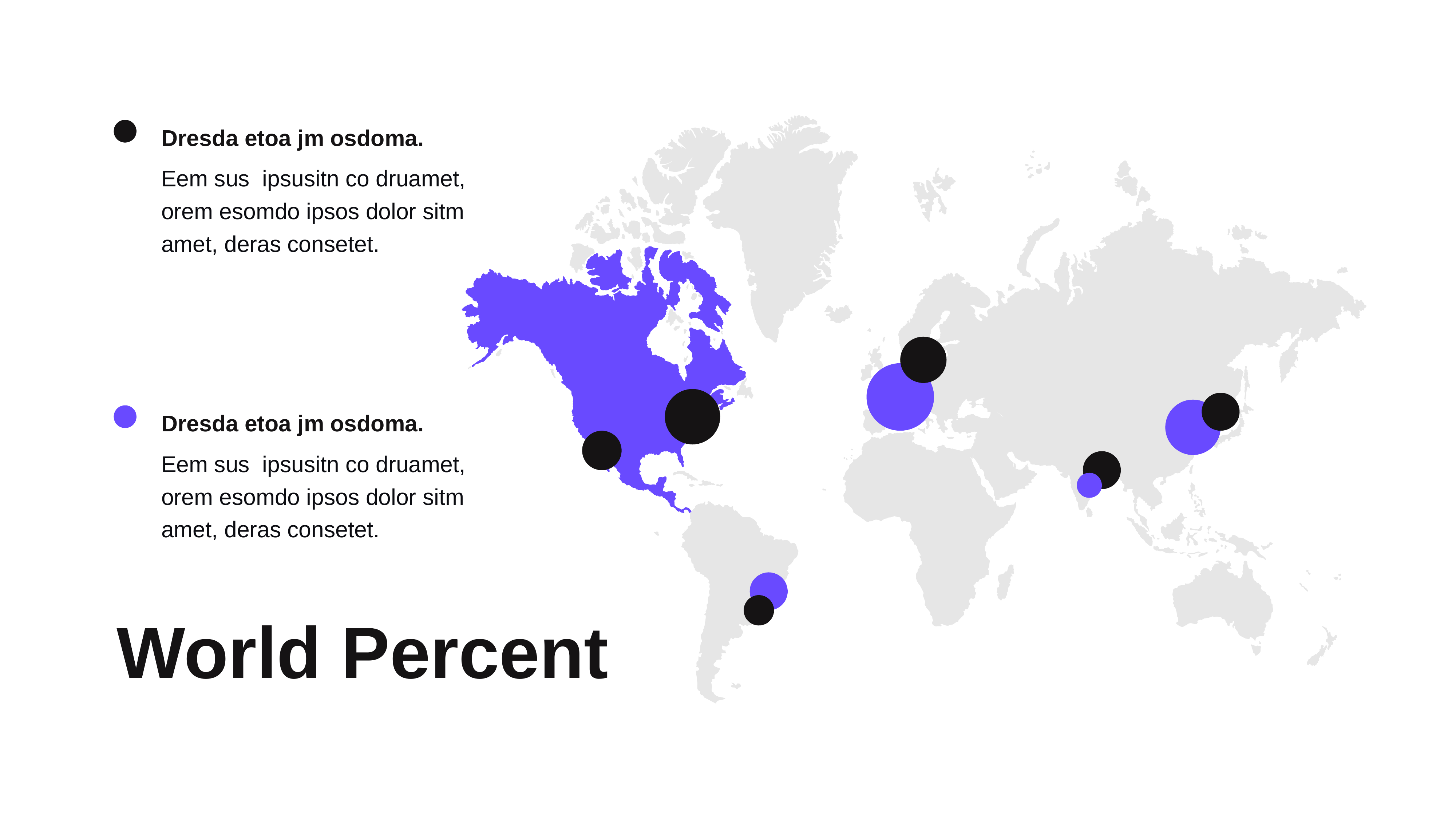

Dresda etoa jm osdoma.
Eem sus  ipsusitn co druamet, orem esomdo ipsos dolor sitm amet, deras consetet.

Dresda etoa jm osdoma.
Eem sus  ipsusitn co druamet, orem esomdo ipsos dolor sitm amet, deras consetet.

World Percent